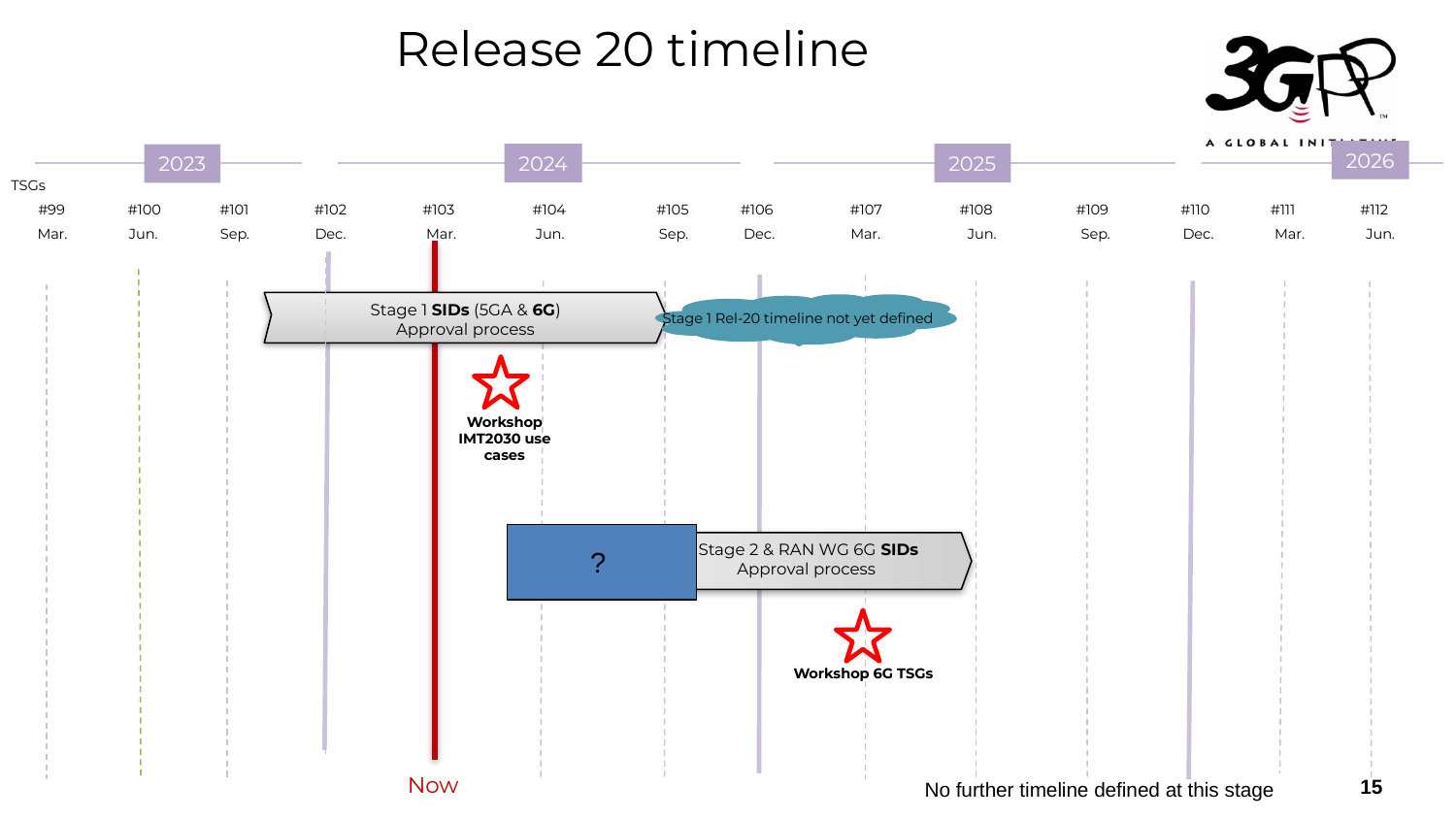

Release 20 timeline
2026
2024
2025
2023
TSGs
#99
#100
#101
#102
#103
#104
#105
#106
#107
#108
#109
#110
#111
#112
Mar.
Jun.
Sep.
Dec.
Mar.
Jun.
Sep.
Dec.
Mar.
Jun.
Sep.
Dec.
Mar.
Jun.
Stage 1 SIDs (5GA & 6G)
Approval process

Stage 1 Rel-20 timeline not yet defined

Workshop IMT2030 use cases

              Stage 2 & RAN WG 6G SIDs
             Approval process
?

Workshop 6G TSGs
Now
No further timeline defined at this stage